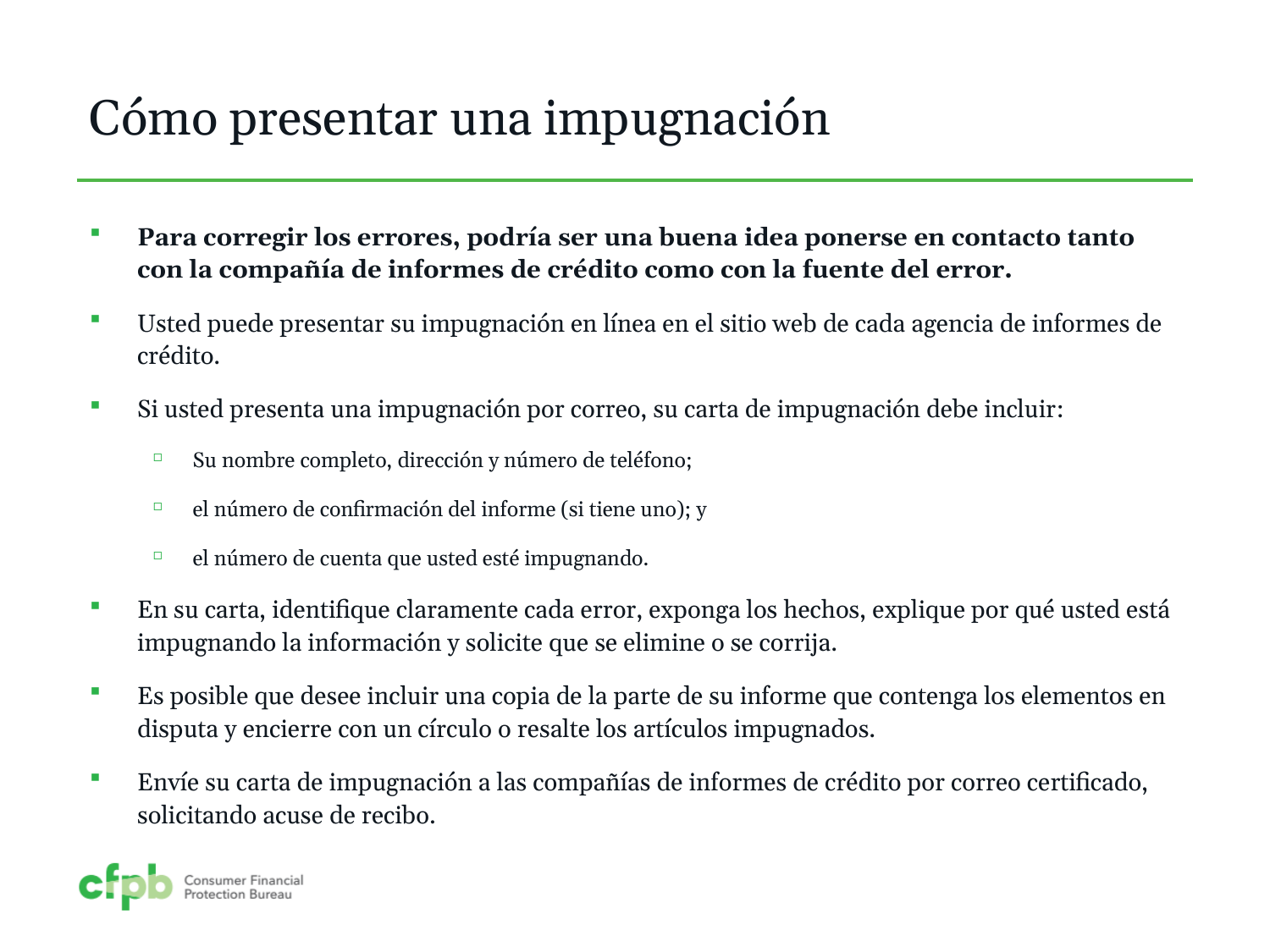

# Cómo presentar una impugnación
Para corregir los errores, podría ser una buena idea ponerse en contacto tanto con la compañía de informes de crédito como con la fuente del error.
Usted puede presentar su impugnación en línea en el sitio web de cada agencia de informes de crédito.
Si usted presenta una impugnación por correo, su carta de impugnación debe incluir:
Su nombre completo, dirección y número de teléfono;
el número de confirmación del informe (si tiene uno); y
el número de cuenta que usted esté impugnando.
En su carta, identifique claramente cada error, exponga los hechos, explique por qué usted está impugnando la información y solicite que se elimine o se corrija.
Es posible que desee incluir una copia de la parte de su informe que contenga los elementos en disputa y encierre con un círculo o resalte los artículos impugnados.
Envíe su carta de impugnación a las compañías de informes de crédito por correo certificado, solicitando acuse de recibo.